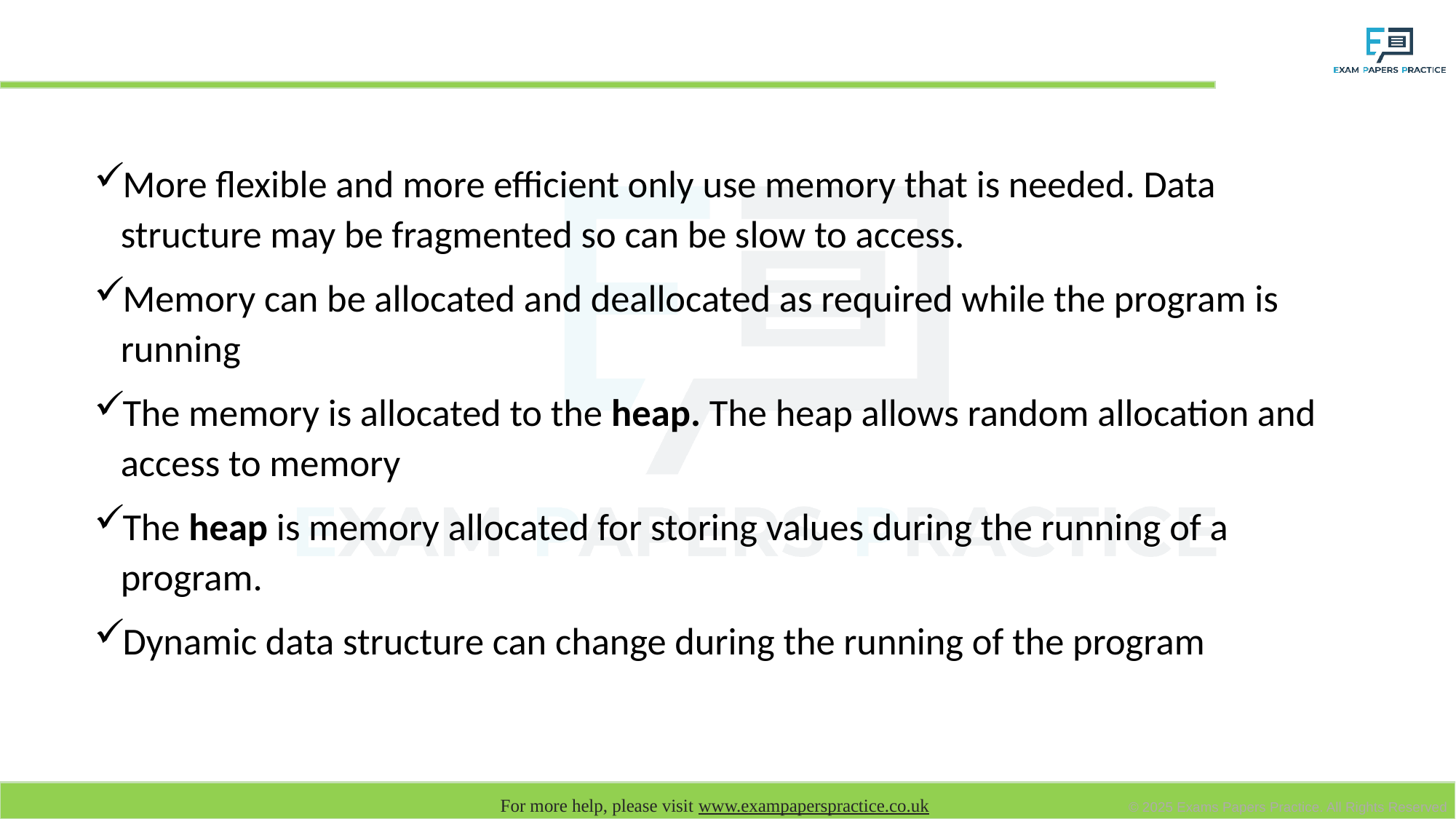

# Dynamic data structures
More flexible and more efficient only use memory that is needed. Data structure may be fragmented so can be slow to access.
Memory can be allocated and deallocated as required while the program is running
The memory is allocated to the heap. The heap allows random allocation and access to memory
The heap is memory allocated for storing values during the running of a program.
Dynamic data structure can change during the running of the program